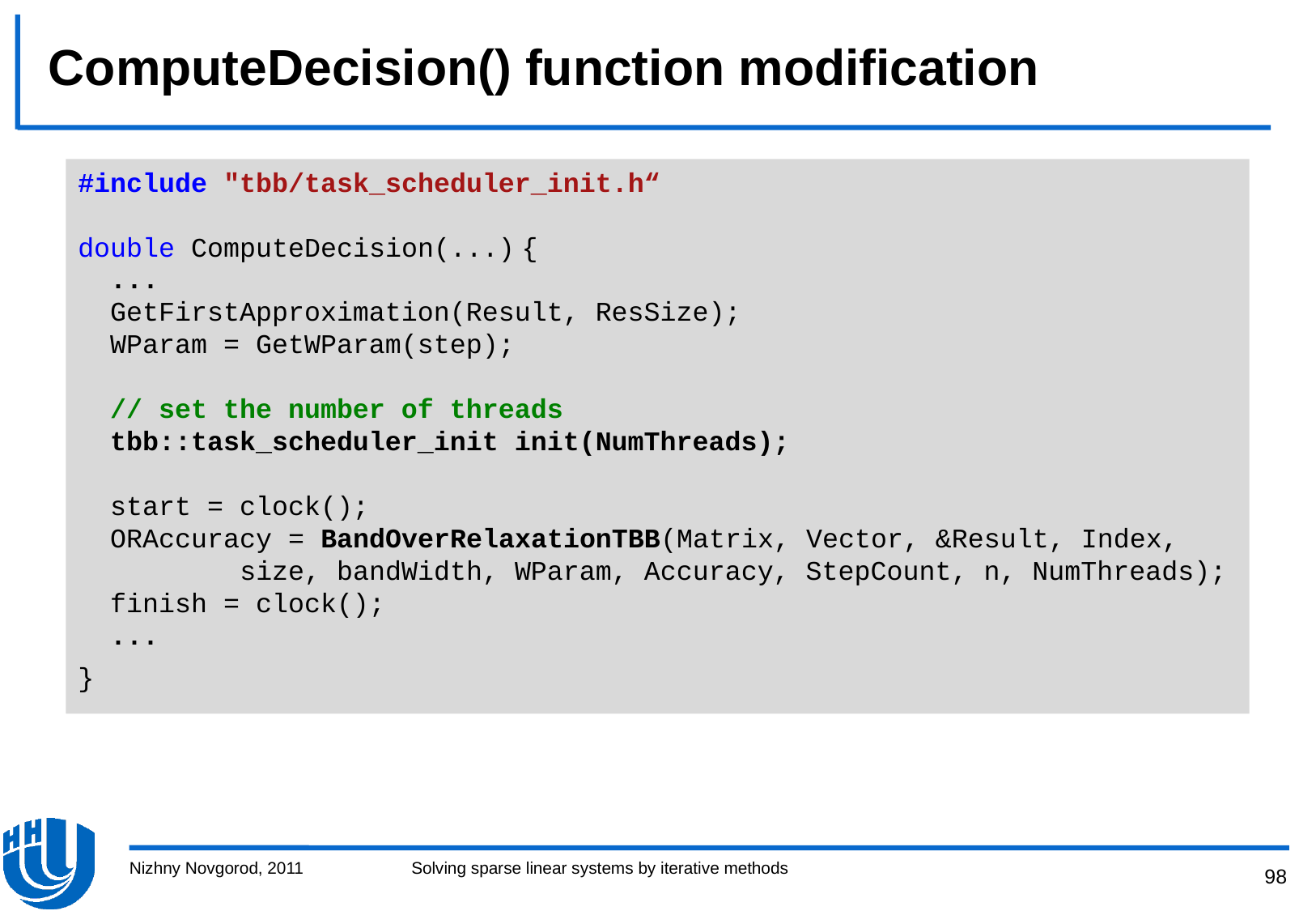

# ComputeDecision() function modification
#include "tbb/task_scheduler_init.h“

double СomputeDecision(...) {
  ...
  GetFirstApproximation(Result, ResSize);
  WParam = GetWParam(step);

  // set the number of threads
  tbb::task_scheduler_init init(NumThreads);

  start = clock();
  ORAccuracy = BandOverRelaxationTBB(Matrix, Vector, &Result, Index,
          size, bandWidth, WParam, Accuracy, StepCount, n, NumThreads);
  finish = clock();
  ...
}

Nizhny Novgorod, 2011
Solving sparse linear systems by iterative methods